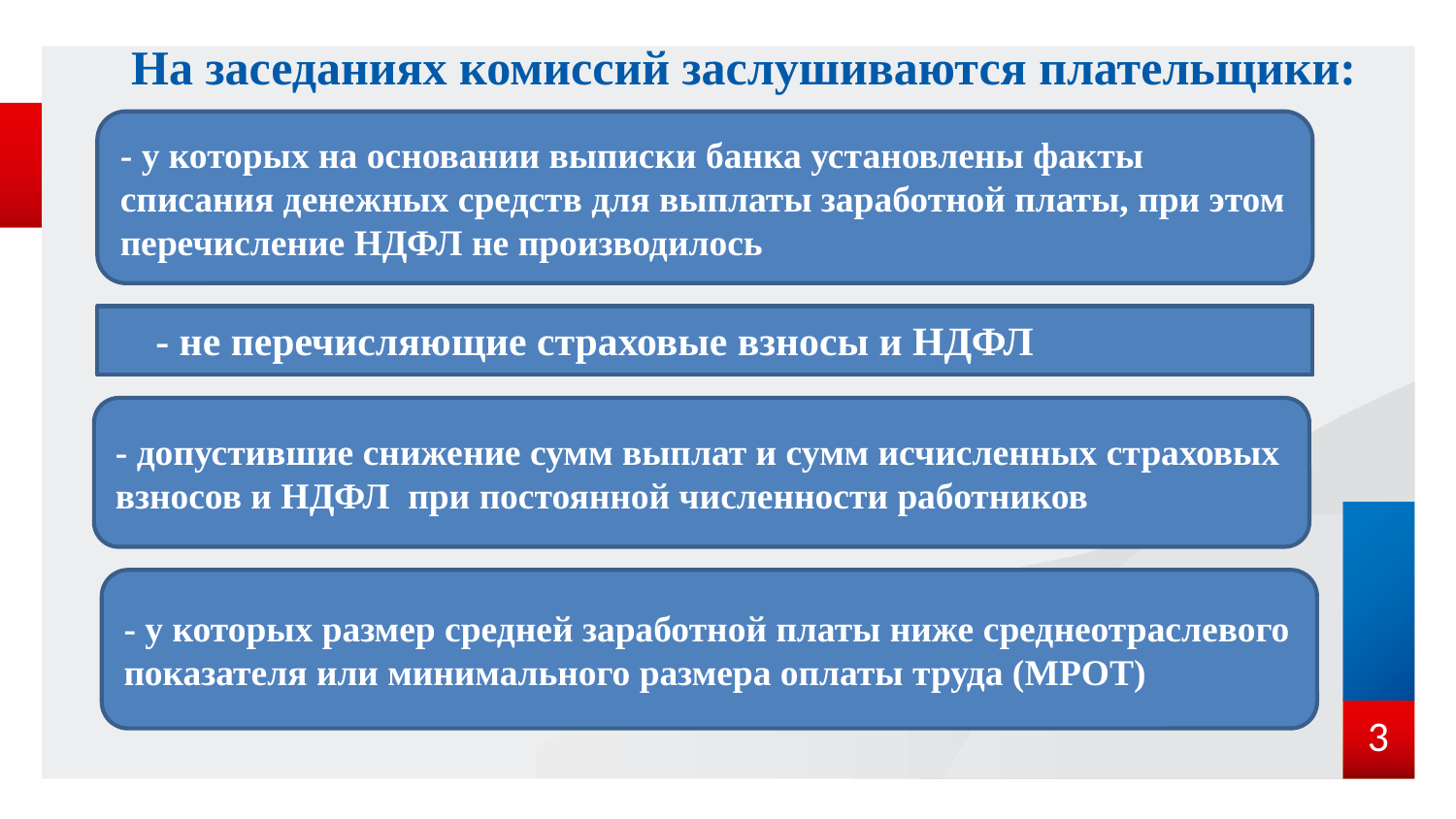

# На заседаниях комиссий заслушиваются плательщики:
- у которых на основании выписки банка установлены факты списания денежных средств для выплаты заработной платы, при этом перечисление НДФЛ не производилось

- не перечисляющие страховые взносы и НДФЛ

- допустившие снижение сумм выплат и сумм исчисленных страховых взносов и НДФЛ  при постоянной численности работников
- у которых размер средней заработной платы ниже среднеотраслевого показателя или минимального размера оплаты труда (МРОТ)
3